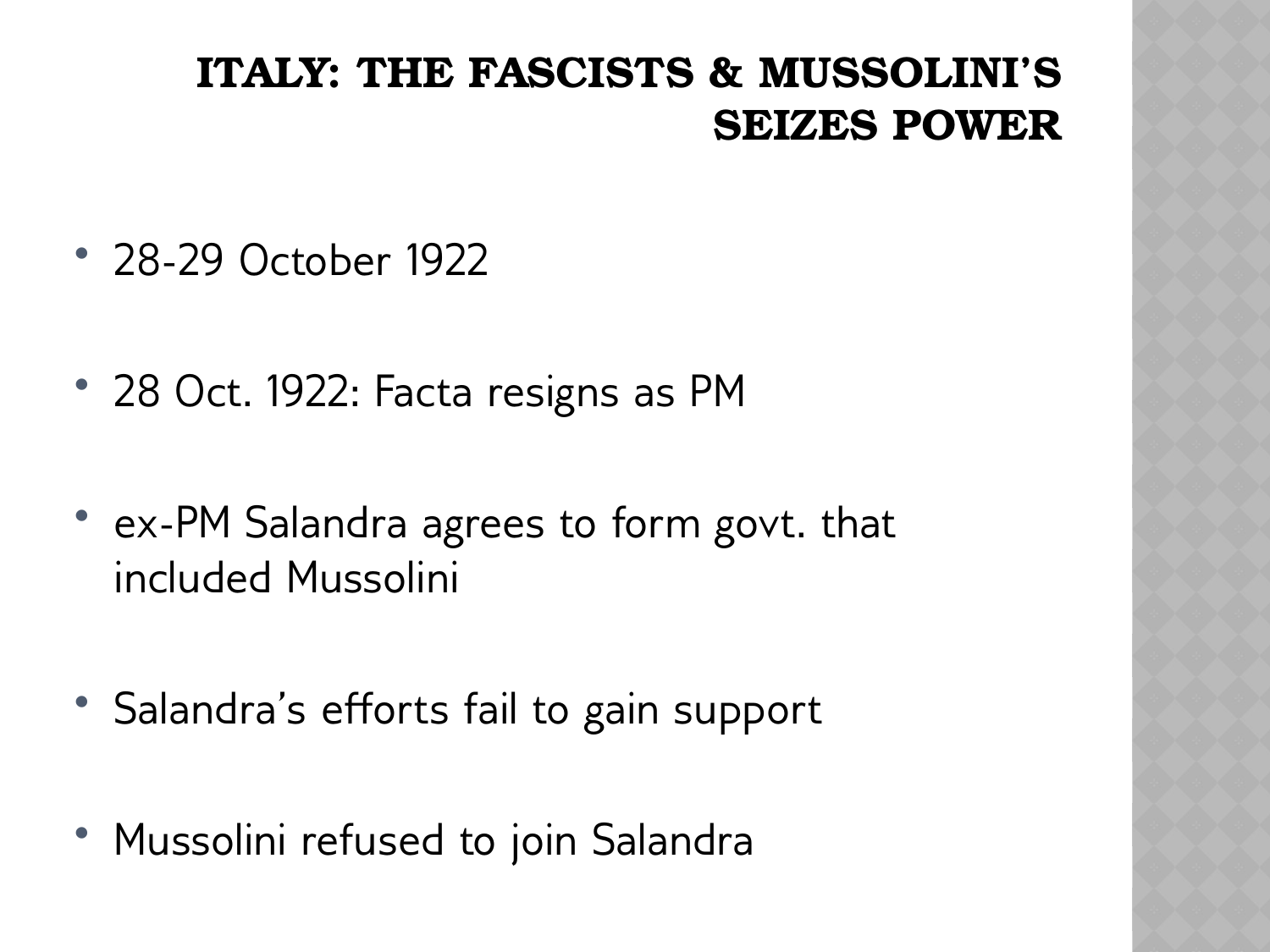

# Italy: the fascists & Mussolini’s seizes power
28-29 October 1922

28 Oct. 1922: Facta resigns as PM

ex-PM Salandra agrees to form govt. that included Mussolini

Salandra’s efforts fail to gain support

Mussolini refused to join Salandra